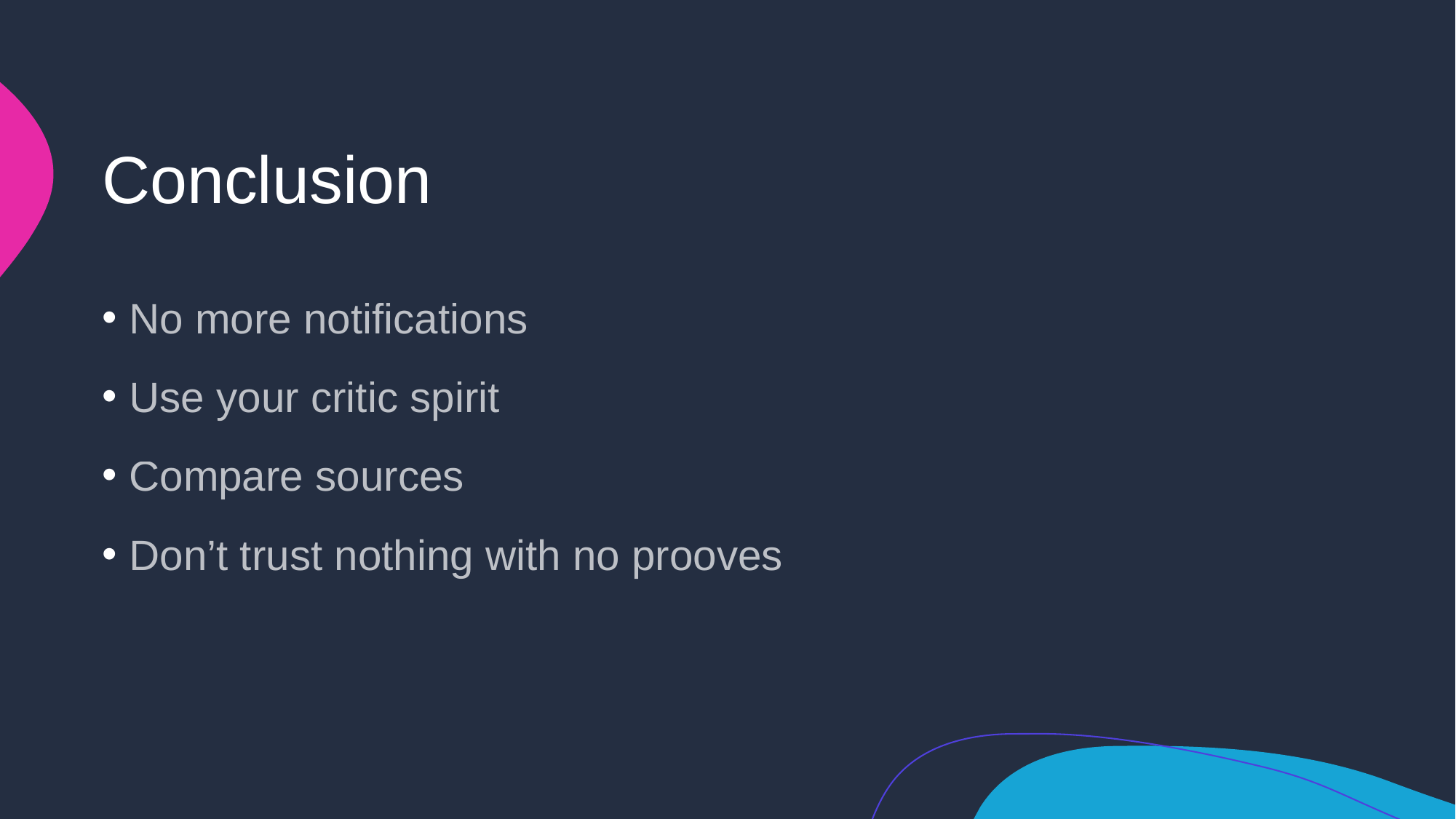

# Conclusion
No more notifications
Use your critic spirit
Compare sources
Don’t trust nothing with no prooves